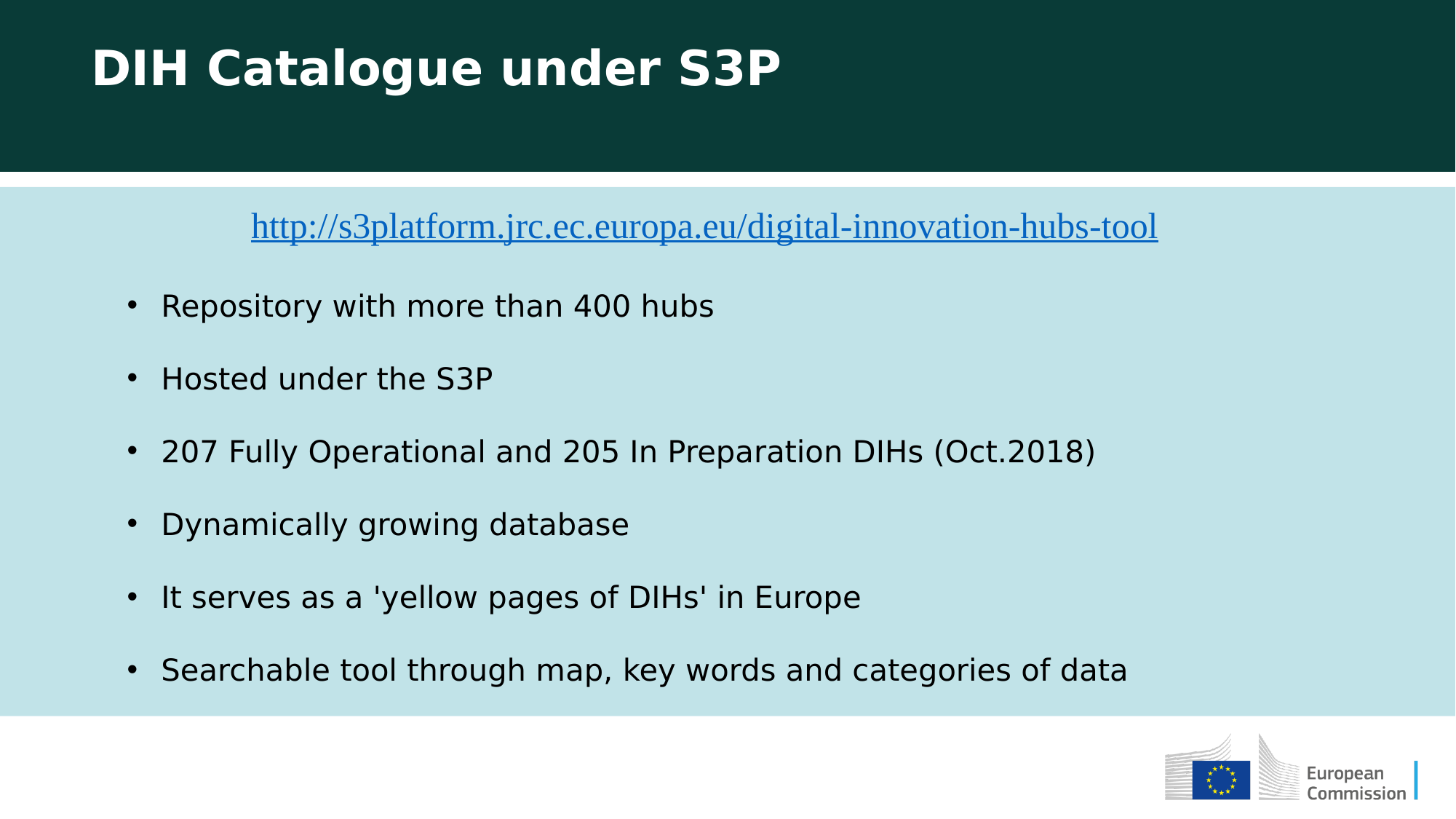

DIH Catalogue under S3P
http://s3platform.jrc.ec.europa.eu/digital-innovation-hubs-tool

Repository with more than 400 hubs

Hosted under the S3P

207 Fully Operational and 205 In Preparation DIHs (Oct.2018)

Dynamically growing database

It serves as a 'yellow pages of DIHs' in Europe

Searchable tool through map, key words and categories of data